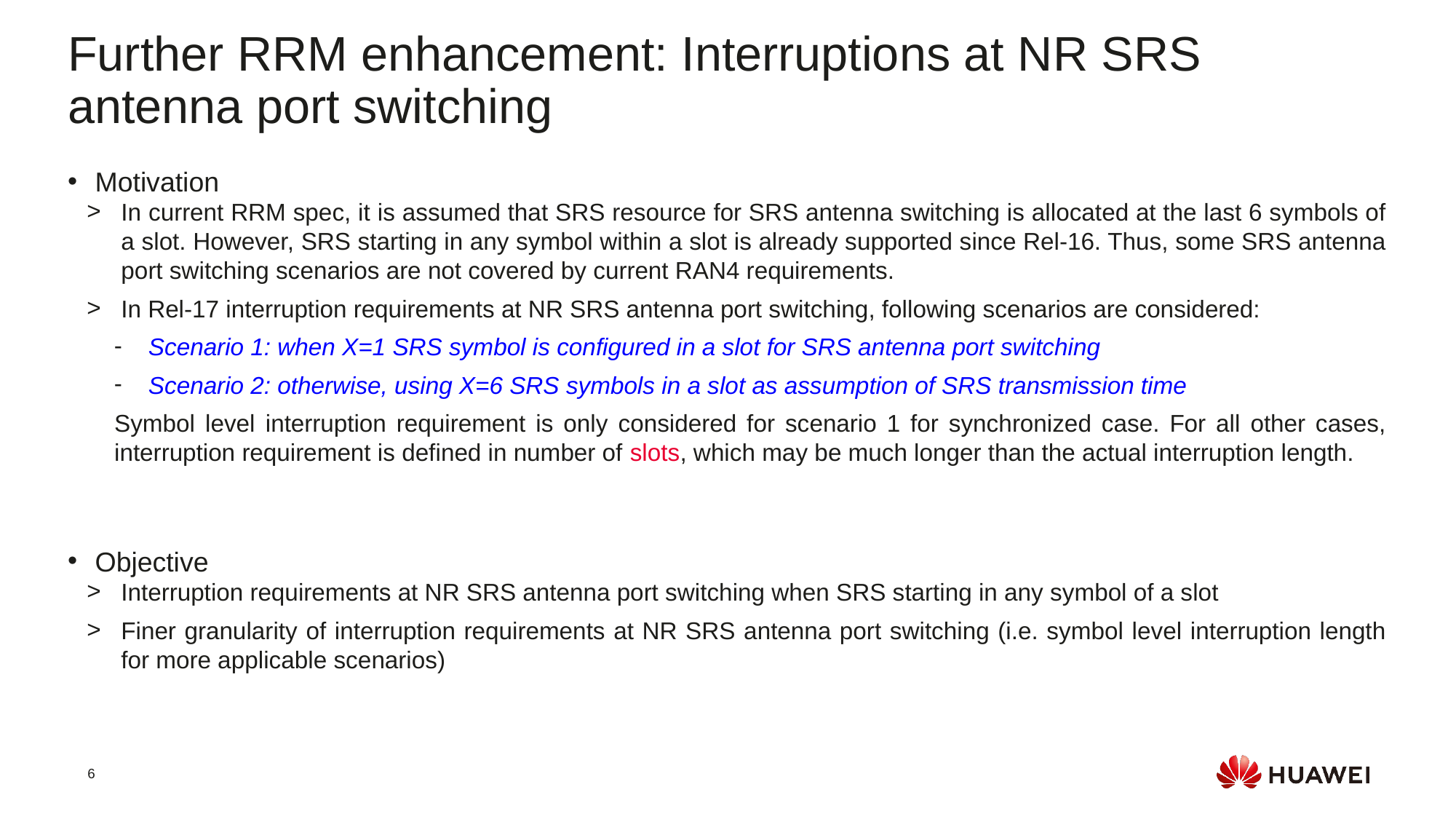

# Further RRM enhancement: Interruptions at NR SRS antenna port switching
Motivation
In current RRM spec, it is assumed that SRS resource for SRS antenna switching is allocated at the last 6 symbols of a slot. However, SRS starting in any symbol within a slot is already supported since Rel-16. Thus, some SRS antenna port switching scenarios are not covered by current RAN4 requirements.
In Rel-17 interruption requirements at NR SRS antenna port switching, following scenarios are considered:
Scenario 1: when X=1 SRS symbol is configured in a slot for SRS antenna port switching
Scenario 2: otherwise, using X=6 SRS symbols in a slot as assumption of SRS transmission time
Symbol level interruption requirement is only considered for scenario 1 for synchronized case. For all other cases, interruption requirement is defined in number of slots, which may be much longer than the actual interruption length.

Objective
Interruption requirements at NR SRS antenna port switching when SRS starting in any symbol of a slot
Finer granularity of interruption requirements at NR SRS antenna port switching (i.e. symbol level interruption length for more applicable scenarios)